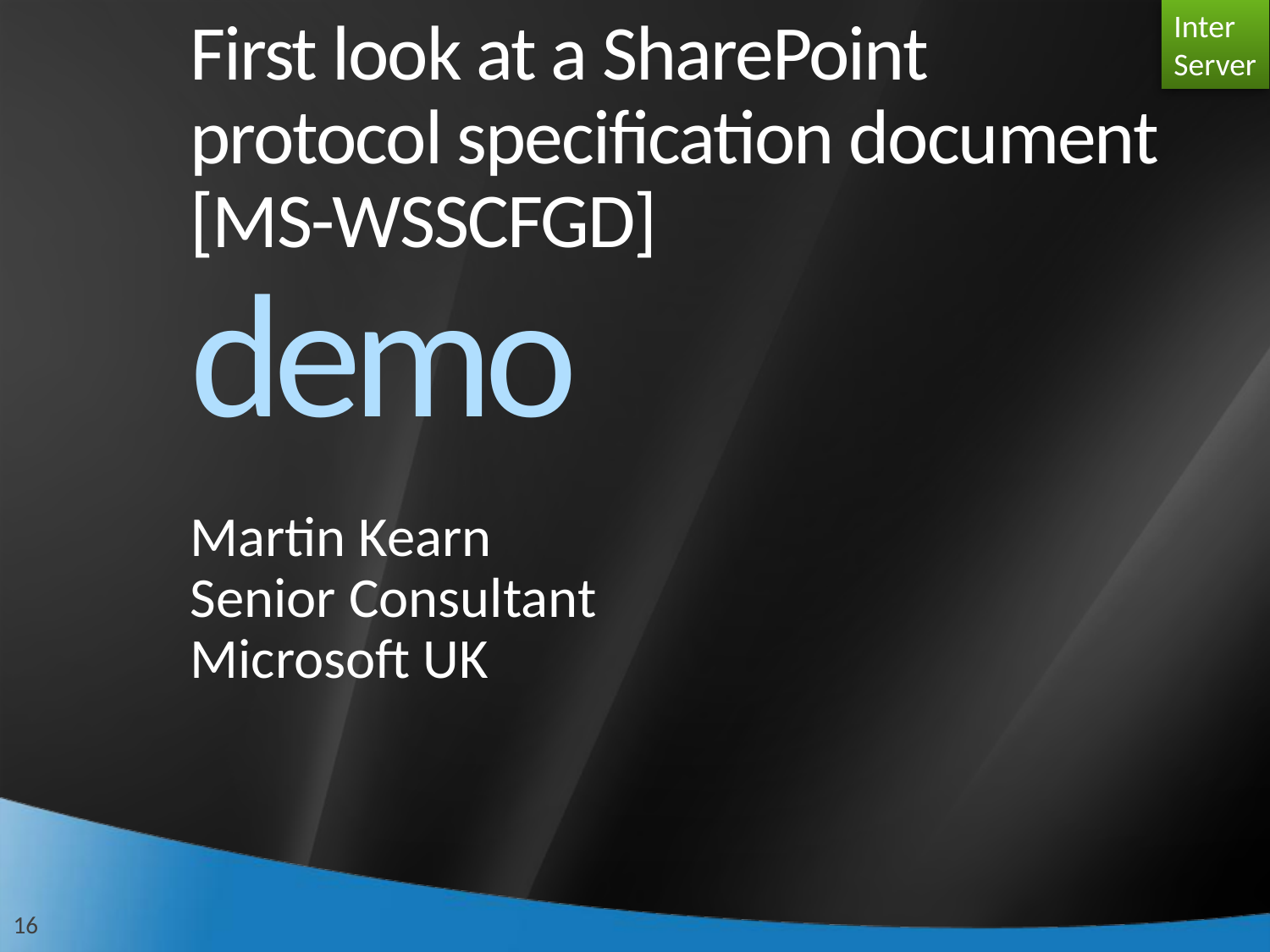

Inter
Server
# First look at a SharePoint protocol specification document [MS-WSSCFGD]
demo
Martin Kearn
Senior Consultant
Microsoft UK